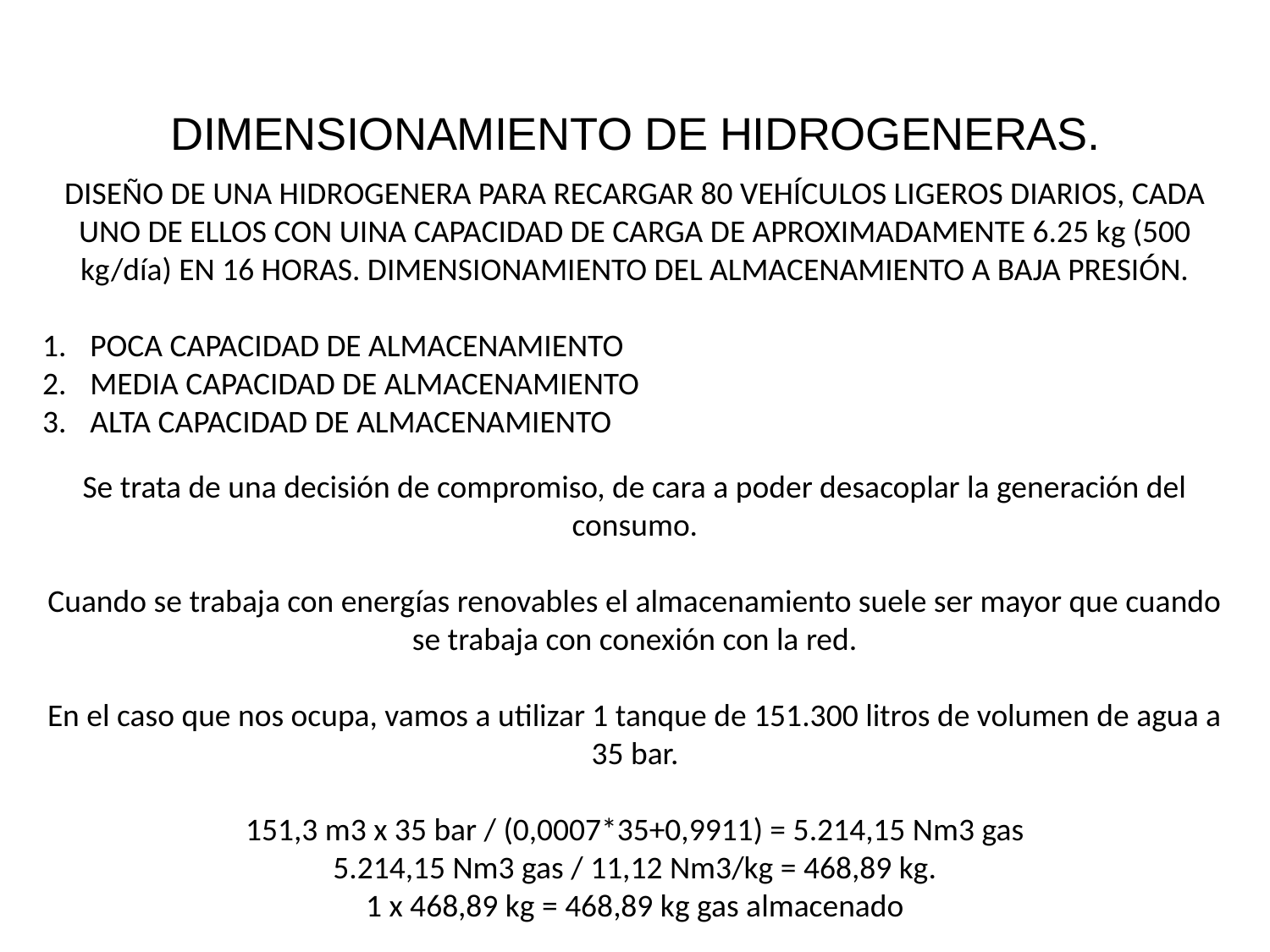

DIMENSIONAMIENTO DE HIDROGENERAS.
DISEÑO DE UNA HIDROGENERA PARA RECARGAR 80 VEHÍCULOS LIGEROS DIARIOS, CADA UNO DE ELLOS CON UINA CAPACIDAD DE CARGA DE APROXIMADAMENTE 6.25 kg (500 kg/día) EN 16 HORAS. DIMENSIONAMIENTO DEL ALMACENAMIENTO A BAJA PRESIÓN.

POCA CAPACIDAD DE ALMACENAMIENTO
MEDIA CAPACIDAD DE ALMACENAMIENTO
ALTA CAPACIDAD DE ALMACENAMIENTO
Se trata de una decisión de compromiso, de cara a poder desacoplar la generación del consumo.

Cuando se trabaja con energías renovables el almacenamiento suele ser mayor que cuando se trabaja con conexión con la red.

En el caso que nos ocupa, vamos a utilizar 1 tanque de 151.300 litros de volumen de agua a 35 bar.

151,3 m3 x 35 bar / (0,0007*35+0,9911) = 5.214,15 Nm3 gas
5.214,15 Nm3 gas / 11,12 Nm3/kg = 468,89 kg.
1 x 468,89 kg = 468,89 kg gas almacenado